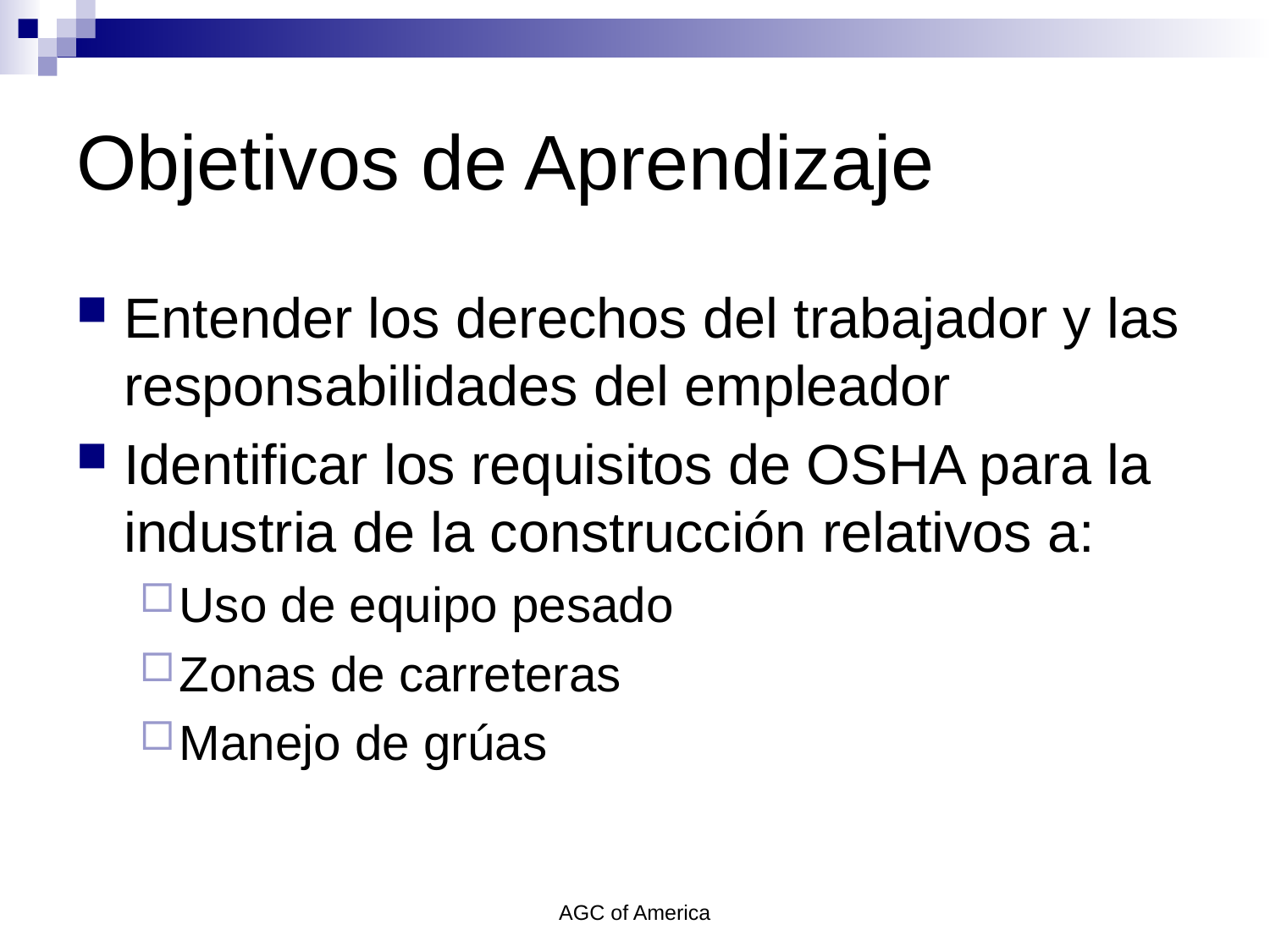

# Objetivos de Aprendizaje
Entender los derechos del trabajador y las responsabilidades del empleador
Identificar los requisitos de OSHA para la industria de la construcción relativos a:
Uso de equipo pesado
Zonas de carreteras
Manejo de grúas
AGC of America